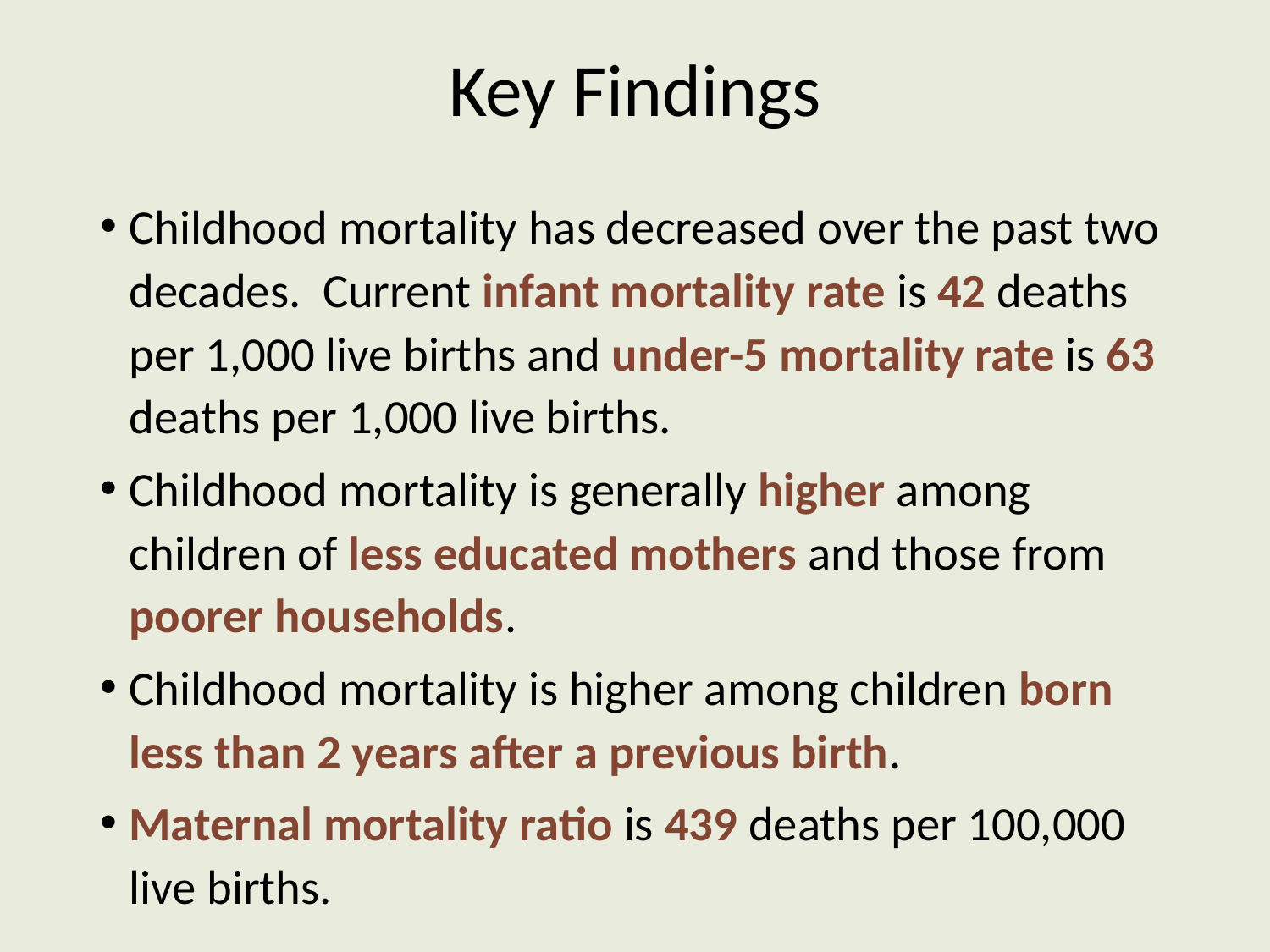

# Key Findings
Childhood mortality has decreased over the past two decades.  Current infant mortality rate is 42 deaths per 1,000 live births and under-5 mortality rate is 63 deaths per 1,000 live births.
Childhood mortality is generally higher among children of less educated mothers and those from poorer households.
Childhood mortality is higher among children born less than 2 years after a previous birth.
Maternal mortality ratio is 439 deaths per 100,000 live births.